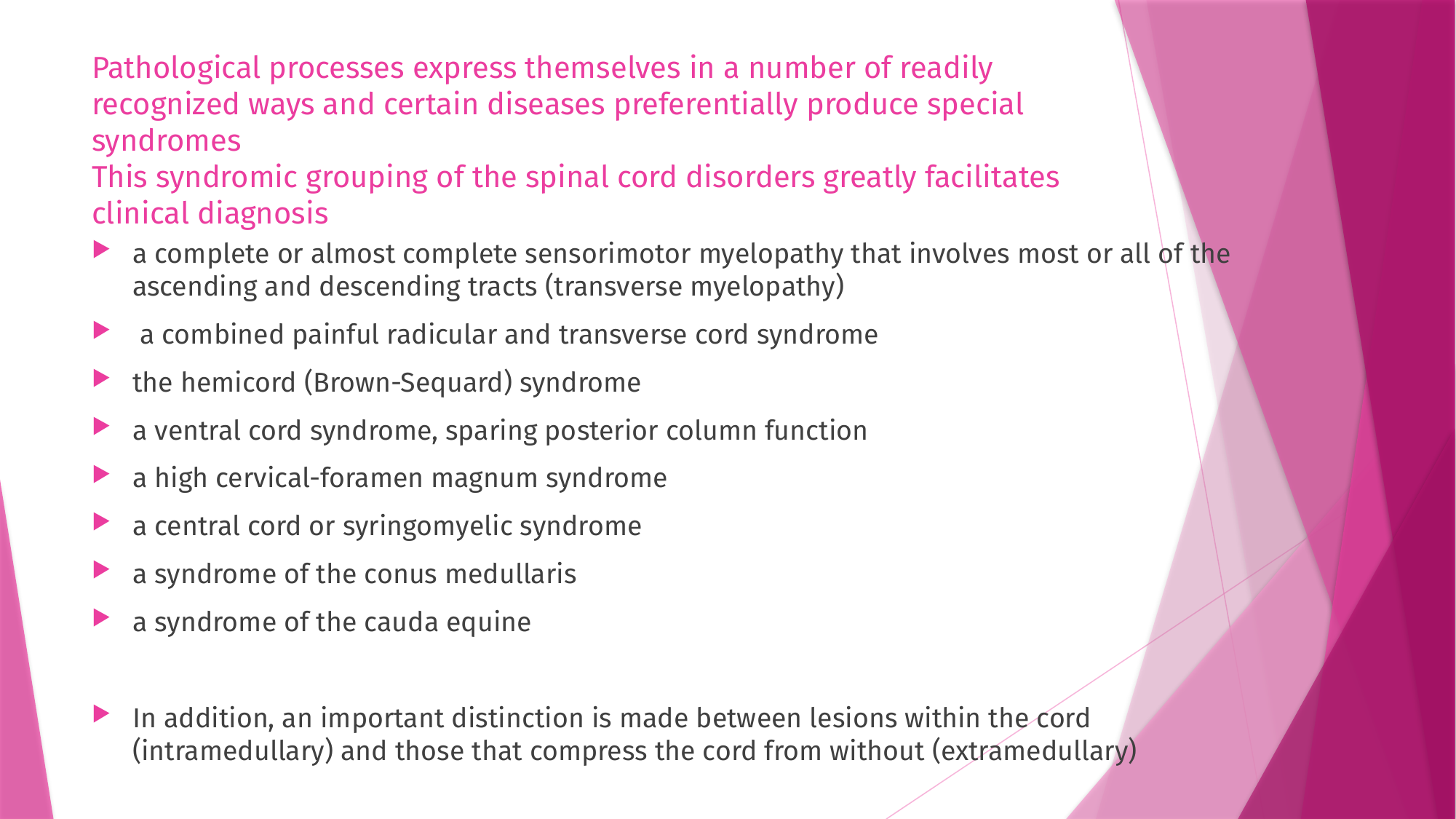

# Pathological processes express themselves in a number of readily recognized ways and certain diseases preferentially produce special syndromes This syndromic grouping of the spinal cord disorders greatly facilitates clinical diagnosis
a complete or almost complete sensorimotor myelopathy that involves most or all of the ascending and descending tracts (transverse myelopathy)
 a combined painful radicular and transverse cord syndrome
the hemicord (Brown-Sequard) syndrome
a ventral cord syndrome, sparing posterior column function
a high cervical-foramen magnum syndrome
a central cord or syringomyelic syndrome
a syndrome of the conus medullaris
a syndrome of the cauda equine

In addition, an important distinction is made between lesions within the cord (intramedullary) and those that compress the cord from without (extramedullary)